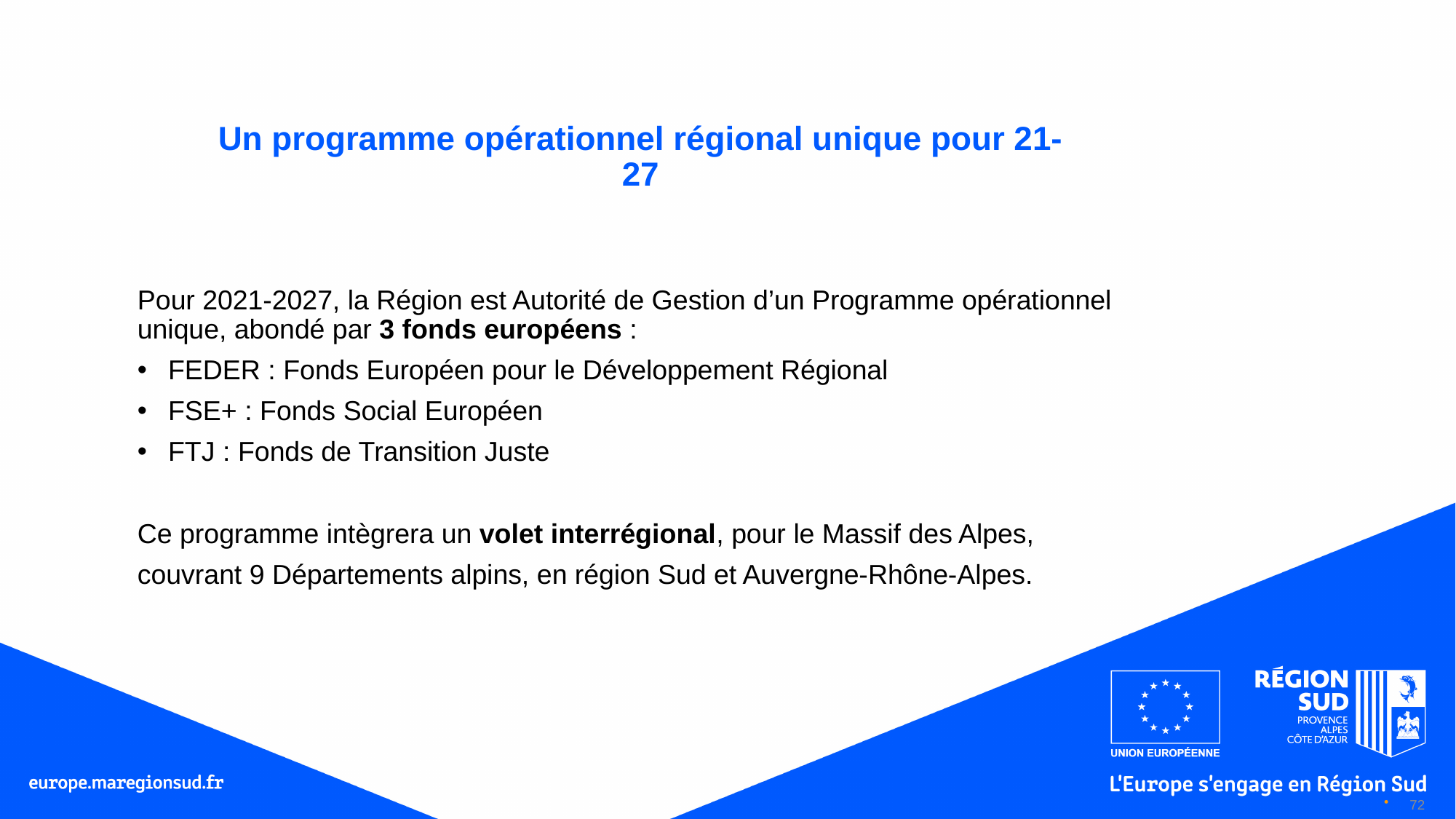

# Un programme opérationnel régional unique pour 21-27

Pour 2021-2027, la Région est Autorité de Gestion d’un Programme opérationnel unique, abondé par 3 fonds européens :
FEDER : Fonds Européen pour le Développement Régional
FSE+ : Fonds Social Européen
FTJ : Fonds de Transition Juste

Ce programme intègrera un volet interrégional, pour le Massif des Alpes,
couvrant 9 Départements alpins, en région Sud et Auvergne-Rhône-Alpes.
72